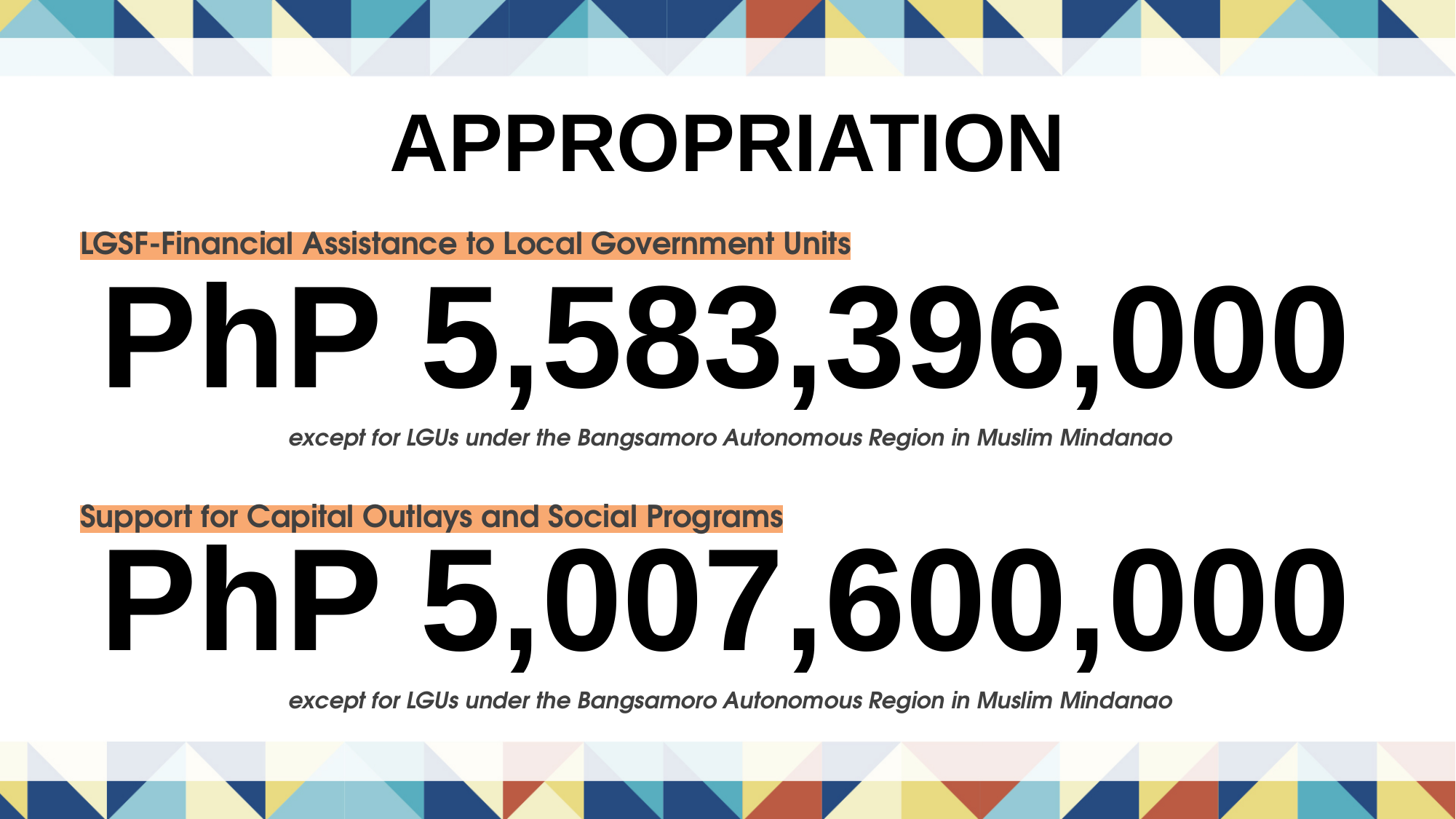

APPROPRIATION
LGSF-Financial Assistance to Local Government Units
PhP 5,583,396,000
except for LGUs under the Bangsamoro Autonomous Region in Muslim Mindanao
Support for Capital Outlays and Social Programs
PhP 5,007,600,000
except for LGUs under the Bangsamoro Autonomous Region in Muslim Mindanao